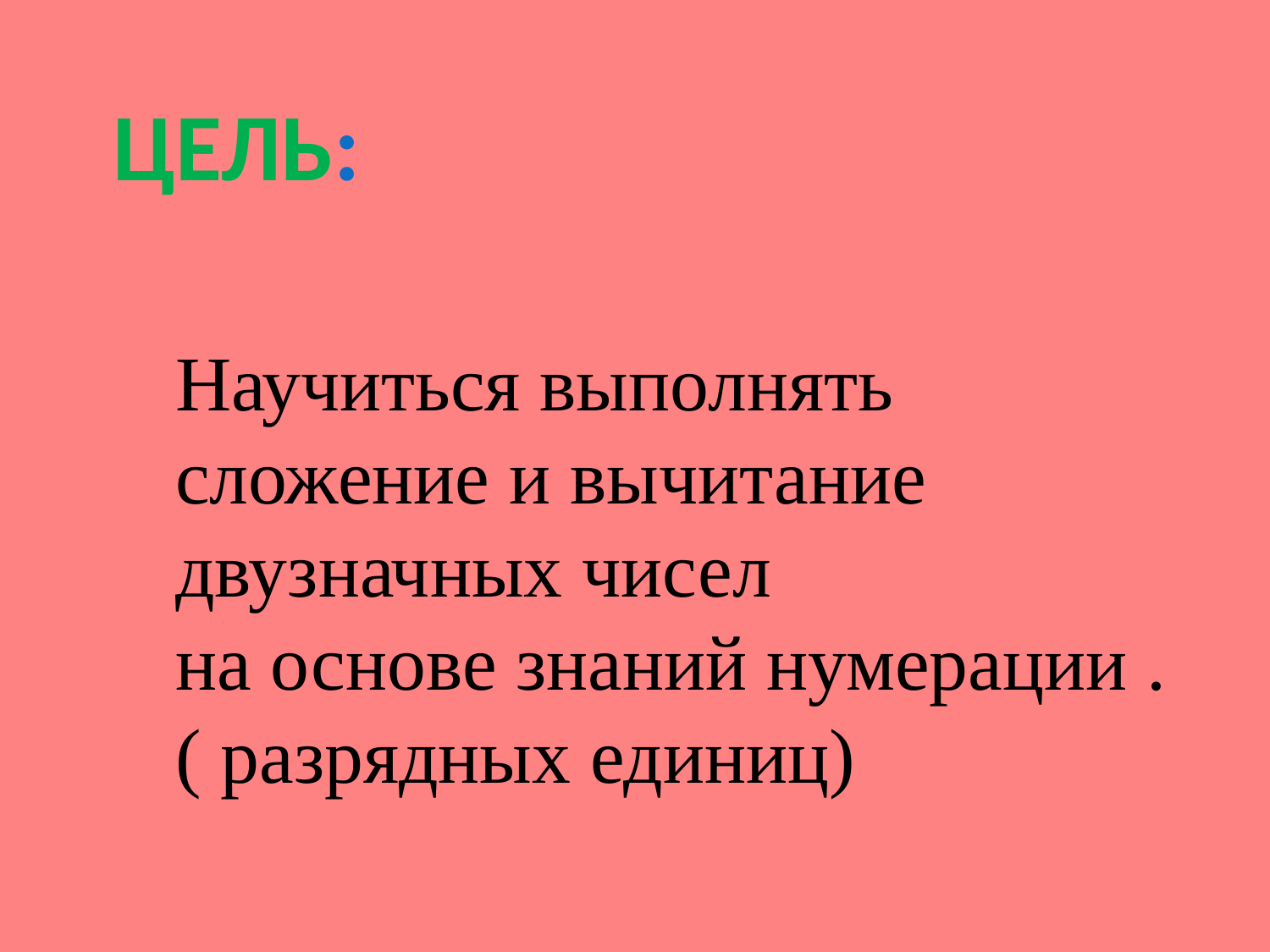

Цель:
Научиться выполнять
сложение и вычитание
двузначных чисел
на основе знаний нумерации .
( разрядных единиц)